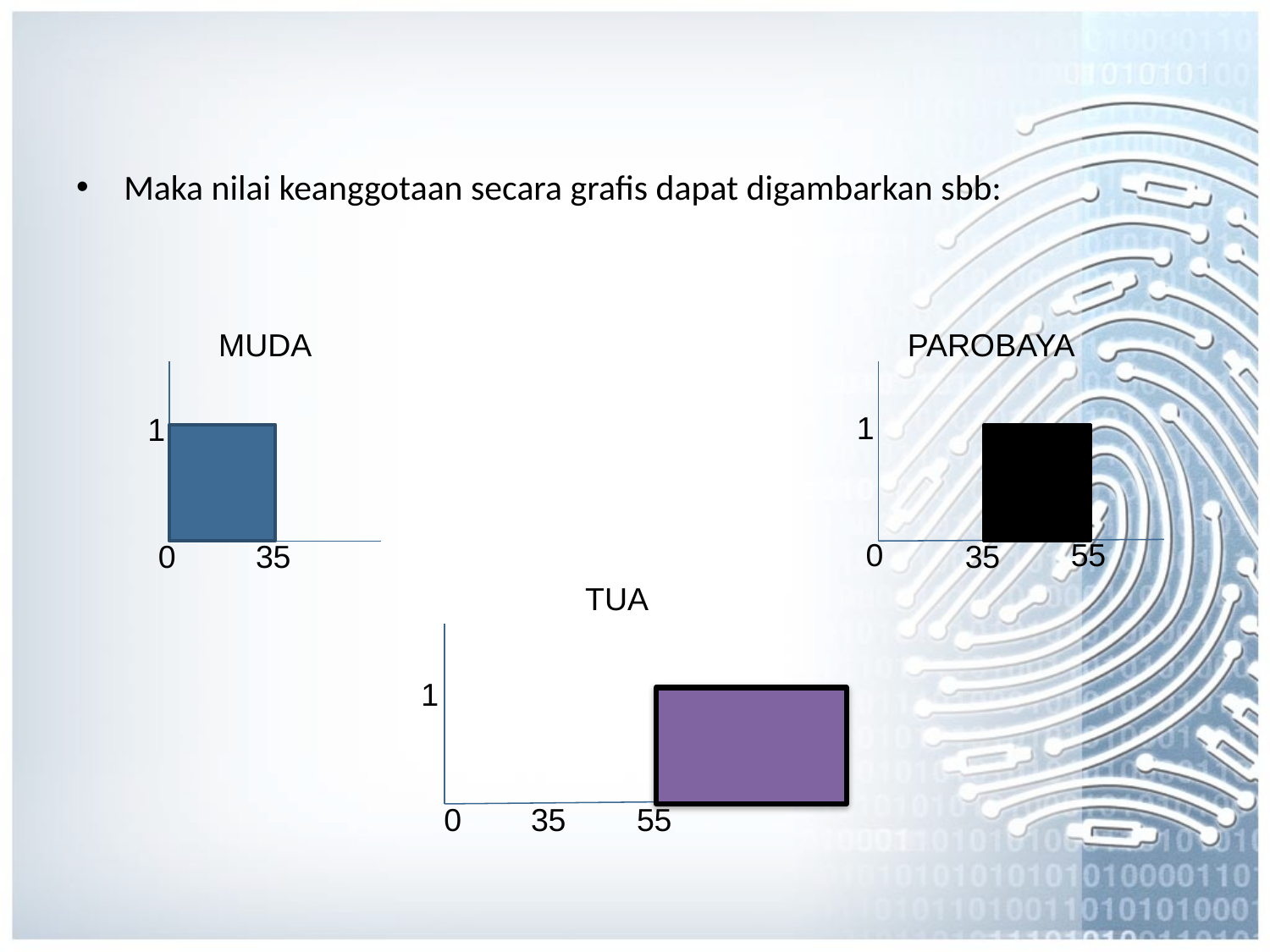

Maka nilai keanggotaan secara grafis dapat digambarkan sbb:

MUDA
PAROBAYA
1

55
35
1
0
0
35
TUA

35
55
1
0